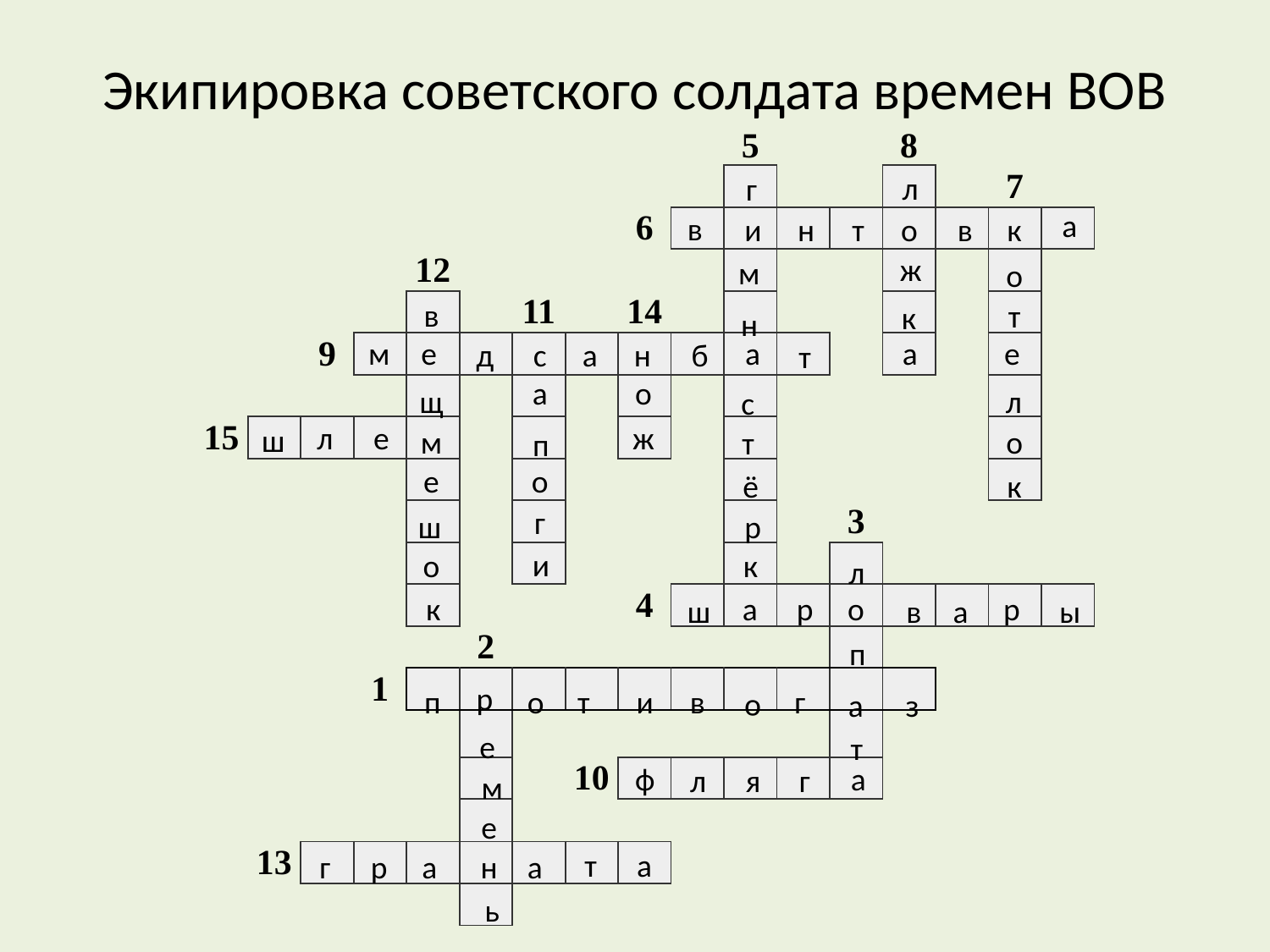

# Экипировка советского солдата времен ВОВ
|  |  |  |  |  |  |  |  |  |  | 5 |  |  | 8 |  |  |  |
| --- | --- | --- | --- | --- | --- | --- | --- | --- | --- | --- | --- | --- | --- | --- | --- | --- |
|  |  |  |  |  |  |  |  |  |  |  |  |  |  |  | 7 |  |
|  |  |  |  |  |  |  |  | 6 |  |  |  |  |  |  |  |  |
|  |  |  |  | 12 |  |  |  |  |  |  |  |  |  |  |  |  |
|  |  |  |  |  |  | 11 |  | 14 |  |  |  |  |  |  |  |  |
|  |  | 9 |  |  |  |  |  |  |  |  |  |  |  |  |  |  |
|  |  |  |  |  |  |  |  |  |  |  |  |  |  |  |  |  |
| 15 |  |  |  |  |  |  |  |  |  |  |  |  |  |  |  |  |
|  |  |  |  |  |  |  |  |  |  |  |  |  |  |  |  |  |
|  |  |  |  |  |  |  |  |  |  |  |  | 3 |  |  |  |  |
|  |  |  |  |  |  |  |  |  |  |  |  |  |  |  |  |  |
|  |  |  |  |  |  |  |  | 4 |  |  |  |  |  |  |  |  |
|  |  |  |  |  | 2 |  |  |  |  |  |  |  |  |  |  |  |
|  |  |  | 1 |  |  |  |  |  |  |  |  |  |  |  |  |  |
|  |  |  |  |  |  |  |  |  |  |  |  |  |  |  |  |  |
|  |  |  |  |  |  |  | 10 |  |  |  |  |  |  |  |  |  |
|  |  |  |  |  |  |  |  |  |  |  |  |  |  |  |  |  |
|  | 13 |  |  |  |  |  |  |  |  |  |  |  |  |  |  |  |
|  |  |  |  |  |  |  |  |  |  |  |  |  |  |  |  |  |
л
г
а
в
и
н
т
о
в
к
ж
м
о
в
т
к
н
а
м
е
а
е
д
с
а
н
б
т
а
о
щ
л
с
л
е
ж
ш
м
о
т
п
о
е
ё
к
г
ш
р
и
о
к
л
к
р
а
о
р
ш
в
а
ы
п
р
п
о
т
и
в
г
о
а
з
е
т
ф
а
л
я
г
м
е
т
а
г
р
а
н
а
ь